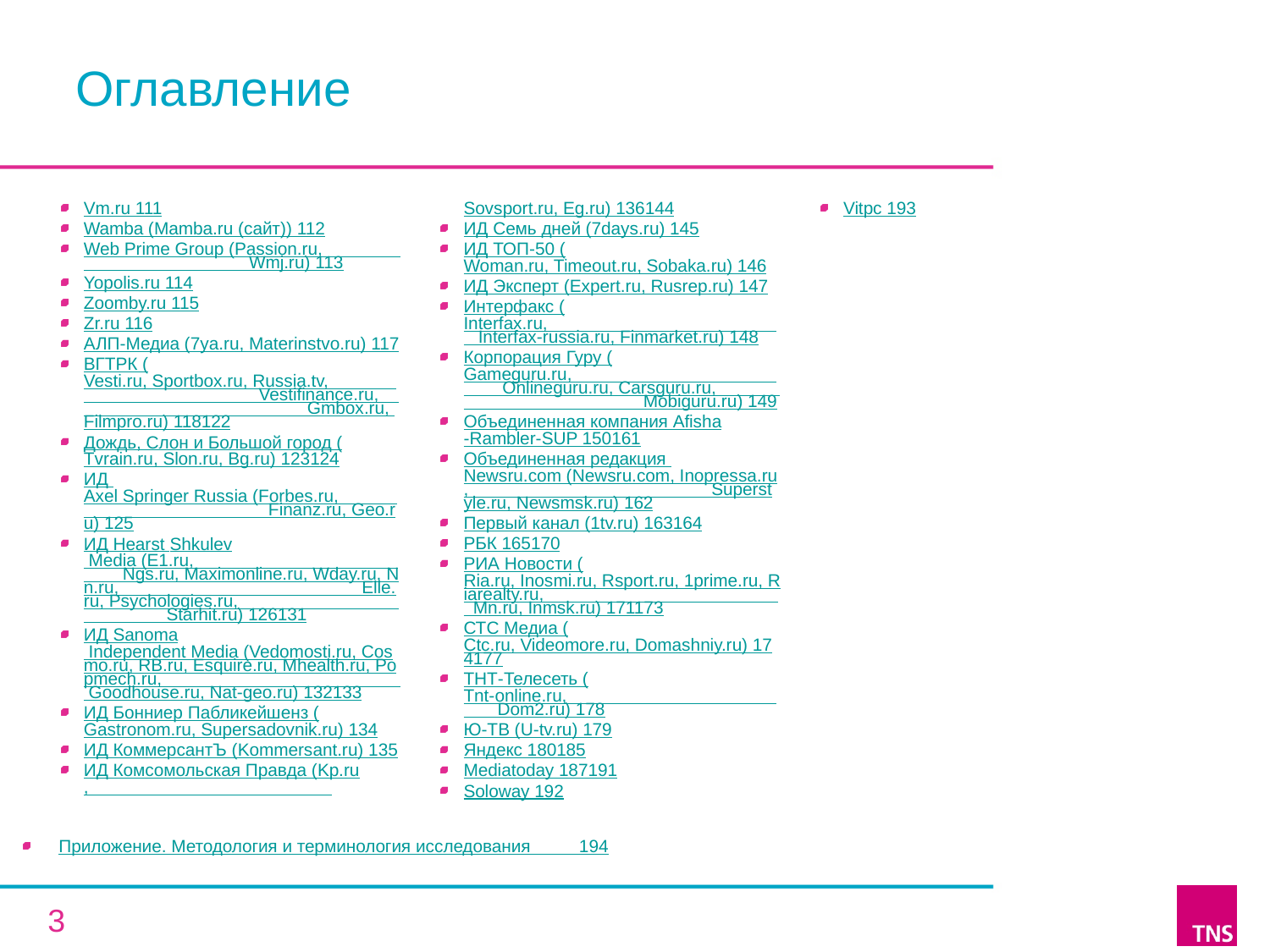

Оглавление

Приложение. Методология и терминология исследования          194

Vm.ru 	111
Wamba (Mamba.ru (сайт)) 	112
Web Prime Group (Passion.ru,                                                  Wmj.ru) 	113
Yopolis.ru 	114
Zoomby.ru 	115
Zr.ru 	116
АЛП-Медиа (7ya.ru, Materinstvo.ru) 	117
ВГТРК (Vesti.ru, Sportbox.ru, Russia.tv,                                                  Vestifinance.ru,                                                  Gmbox.ru, Filmpro.ru) 	118­122
Дождь, Слон и Большой город (Tvrain.ru, Slon.ru, Bg.ru) 	123­124
ИД Axel Springer Russia (Forbes.ru,                                                  Finanz.ru, Geo.ru) 	125
ИД Hearst Shkulev Media (E1.ru,                                                  Ngs.ru, Maximonline.ru, Wday.ru, Nn.ru,                                                  Elle.ru, Psychologies.ru,                                                  Starhit.ru) 	126­131
ИД Sanoma Independent Media (Vedomosti.ru, Cosmo.ru, RB.ru, Esquire.ru, Mhealth.ru, Popmech.ru,                                                  Goodhouse.ru, Nat-geo.ru) 	132­133
ИД Бонниер Пабликейшенз (Gastronom.ru, Supersadovnik.ru) 	134
ИД КоммерсантЪ (Kommersant.ru) 	135
ИД Комсомольская Правда (Kp.ru,                                                  Sovsport.ru, Eg.ru) 	136­144
ИД Семь дней (7days.ru) 	145
ИД ТОП-50 (Woman.ru, Timeout.ru, Sobaka.ru) 	146
ИД Эксперт (Expert.ru, Rusrep.ru) 	147
Интерфакс (Interfax.ru,                                                  Interfax-russia.ru, Finmarket.ru) 	148
Корпорация Гуру (Gameguru.ru,                                                  Onlineguru.ru, Carsguru.ru,                                                  Mobiguru.ru) 	149
Объединенная компания Afisha-Rambler-SUP 	150­161
Объединенная редакция Newsru.com (Newsru.com, Inopressa.ru,                                                  Superstyle.ru, Newsmsk.ru) 	162
Первый канал (1tv.ru) 	163­164
РБК 	165­170
РИА Новости (Ria.ru, Inosmi.ru, Rsport.ru, 1prime.ru, Riarealty.ru,                                                  Mn.ru, Inmsk.ru) 	171­173
СТС Медиа (Ctc.ru, Videomore.ru, Domashniy.ru) 	174­177
ТНТ-Телесеть (Tnt-online.ru,                                                  Dom2.ru) 	178
Ю-ТВ (U-tv.ru) 	179
Яндекс 	180­185
Mediatoday 	187­191
Soloway 	192
Vitpc 	193

3